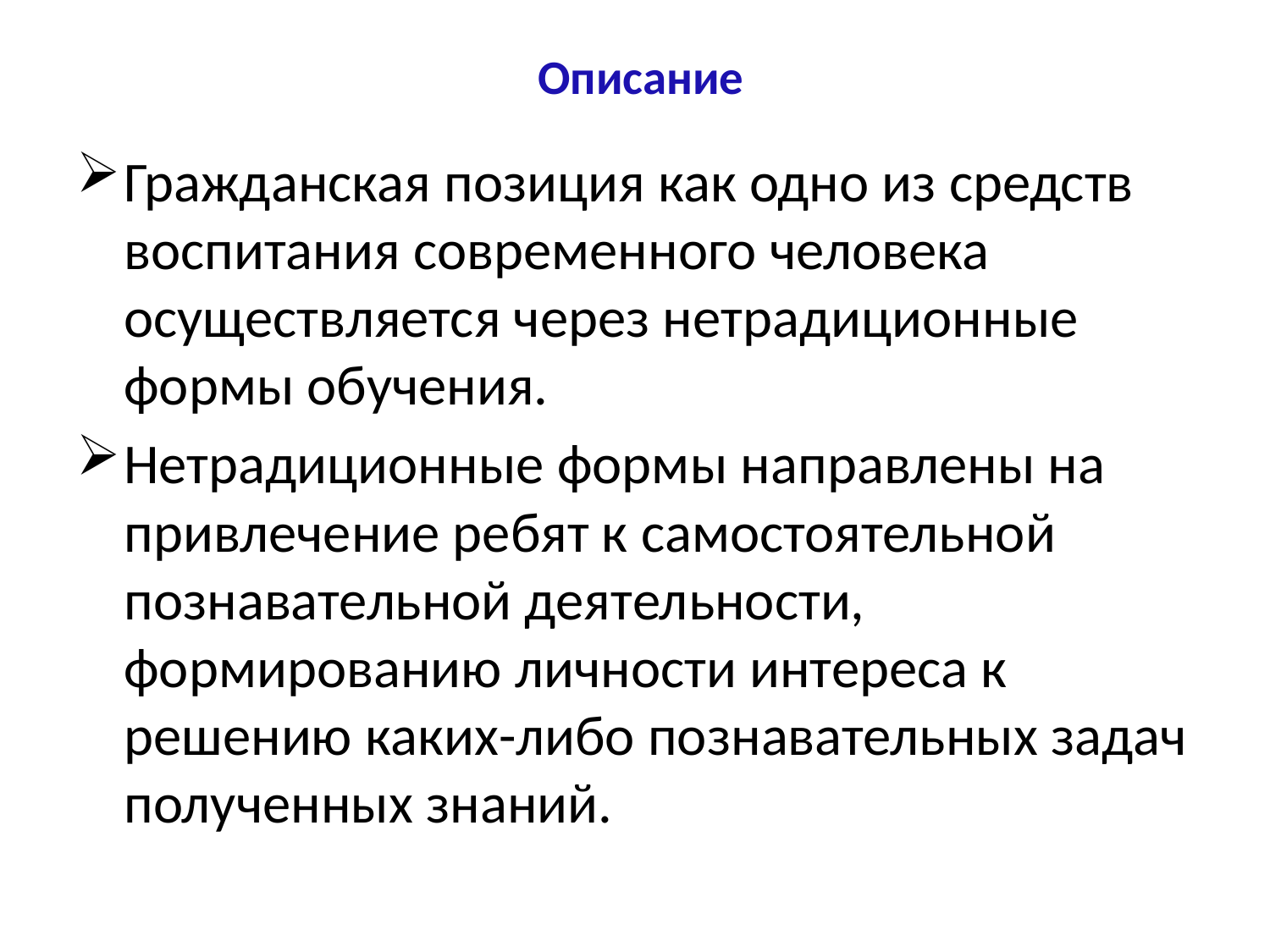

# Описание
Гражданская позиция как одно из средств воспитания современного человека осуществляется через нетрадиционные формы обучения.
Нетрадиционные формы направлены на привлечение ребят к самостоятельной познавательной деятельности, формированию личности интереса к решению каких-либо познавательных задач полученных знаний.